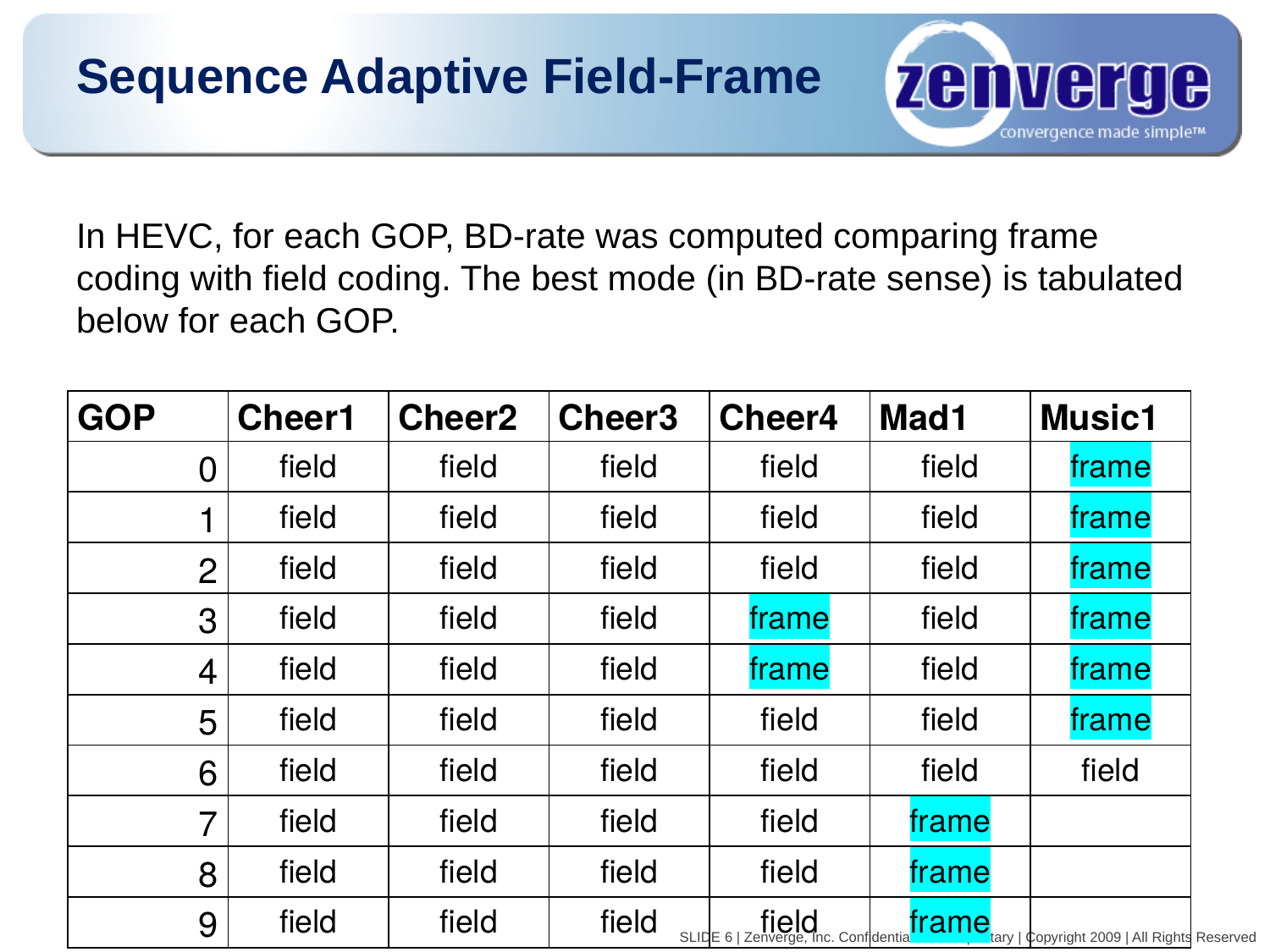

# Sequence Adaptive Field-Frame
In HEVC, for each GOP, BD-rate was computed comparing frame coding with field coding. The best mode (in BD-rate sense) is tabulated below for each GOP.

| GOP | Cheer1 | Cheer2 | Cheer3 | Cheer4 | Mad1 | Music1 |
| --- | --- | --- | --- | --- | --- | --- |
| 0 | field | field | field | field | field | frame |
| 1 | field | field | field | field | field | frame |
| 2 | field | field | field | field | field | frame |
| 3 | field | field | field | frame | field | frame |
| 4 | field | field | field | frame | field | frame |
| 5 | field | field | field | field | field | frame |
| 6 | field | field | field | field | field | field |
| 7 | field | field | field | field | frame |  |
| 8 | field | field | field | field | frame |  |
| 9 | field | field | field | field | frame |  |